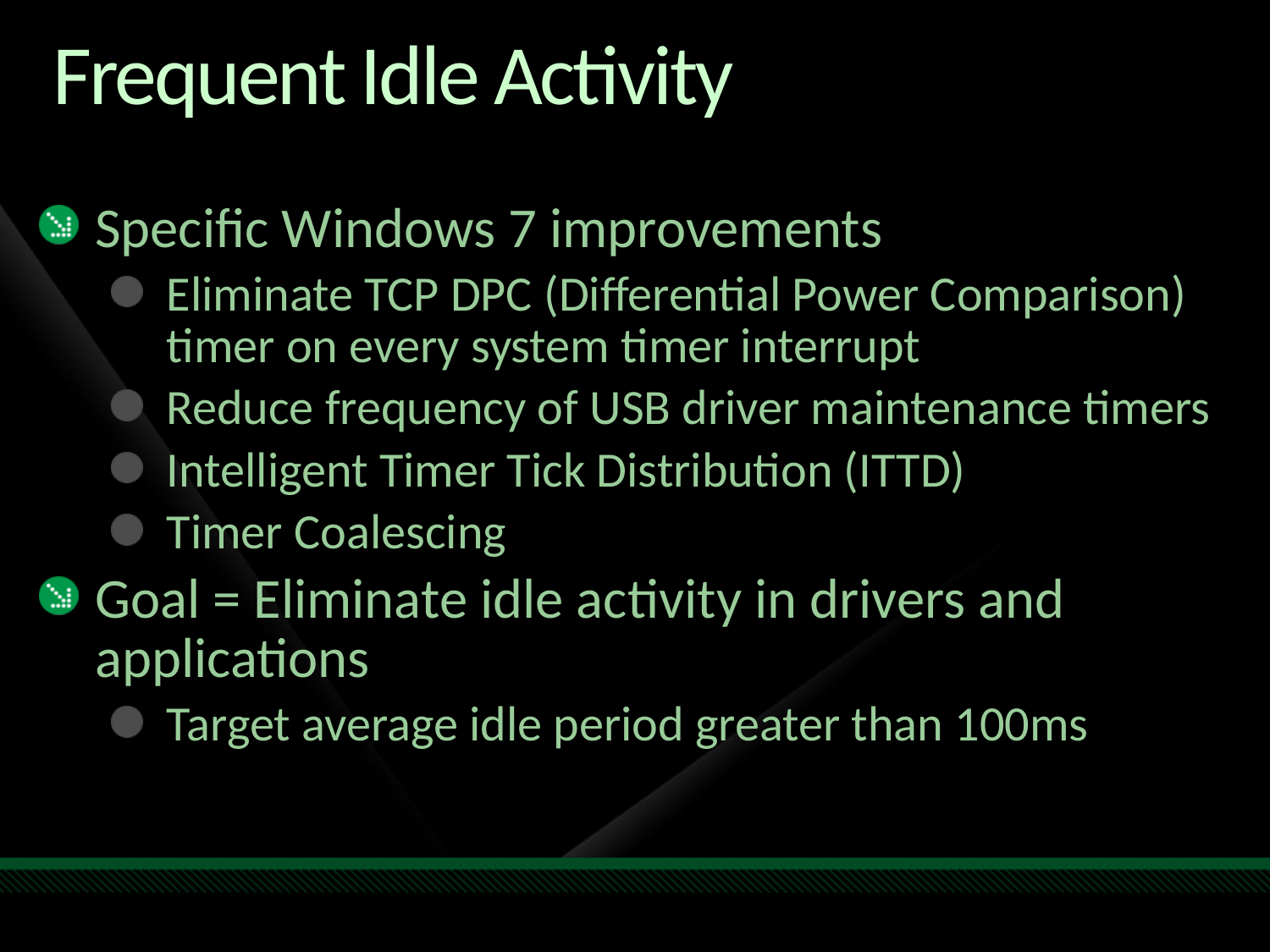

# Frequent Idle Activity
Specific Windows 7 improvements
Eliminate TCP DPC (Differential Power Comparison) timer on every system timer interrupt
Reduce frequency of USB driver maintenance timers
Intelligent Timer Tick Distribution (ITTD)
Timer Coalescing
Goal = Eliminate idle activity in drivers and applications
Target average idle period greater than 100ms